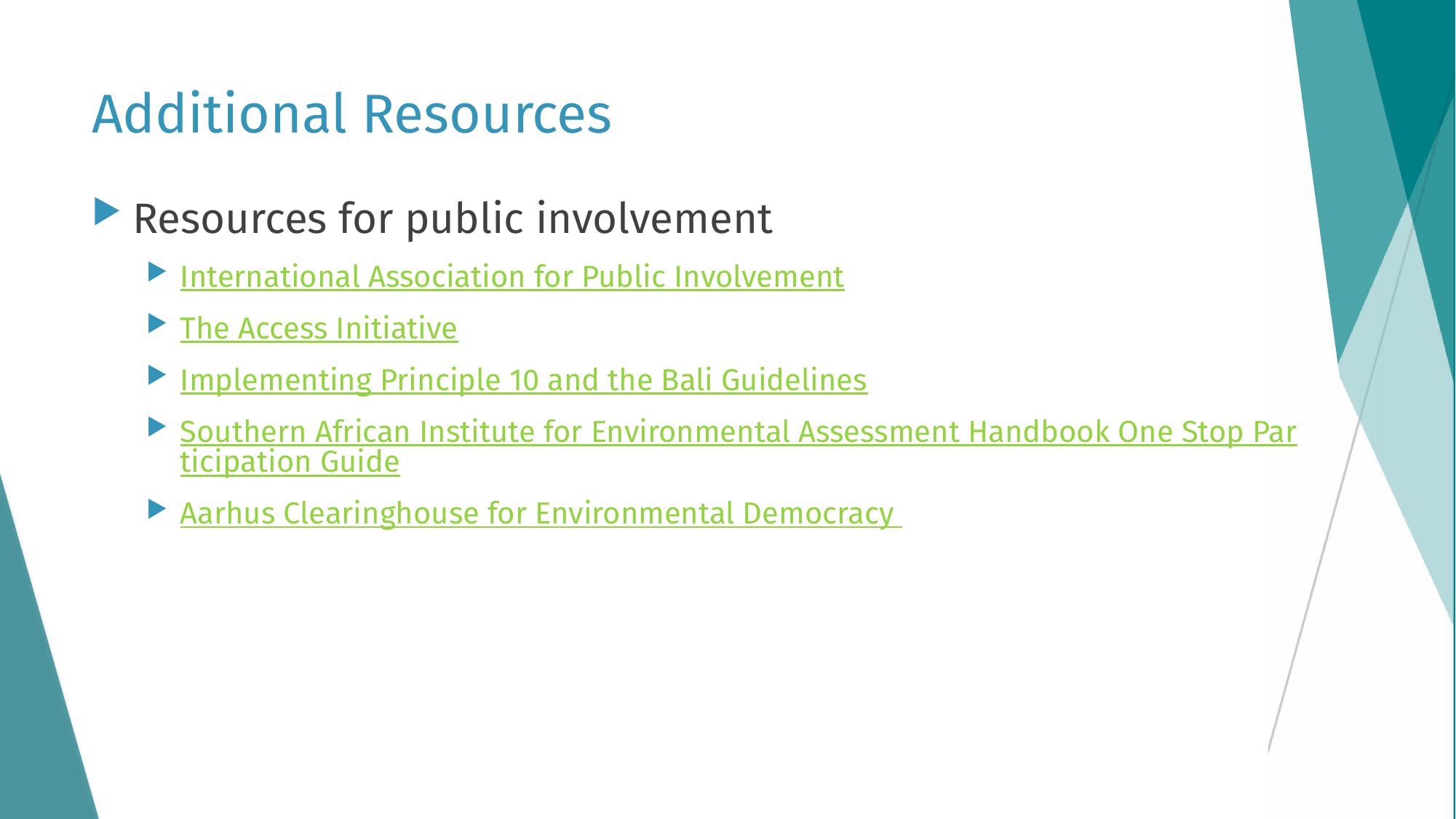

# Additional Resources
Resources for public involvement
International Association for Public Involvement
The Access Initiative
Implementing Principle 10 and the Bali Guidelines
Southern African Institute for Environmental Assessment Handbook One Stop Participation Guide
Aarhus Clearinghouse for Environmental Democracy
37